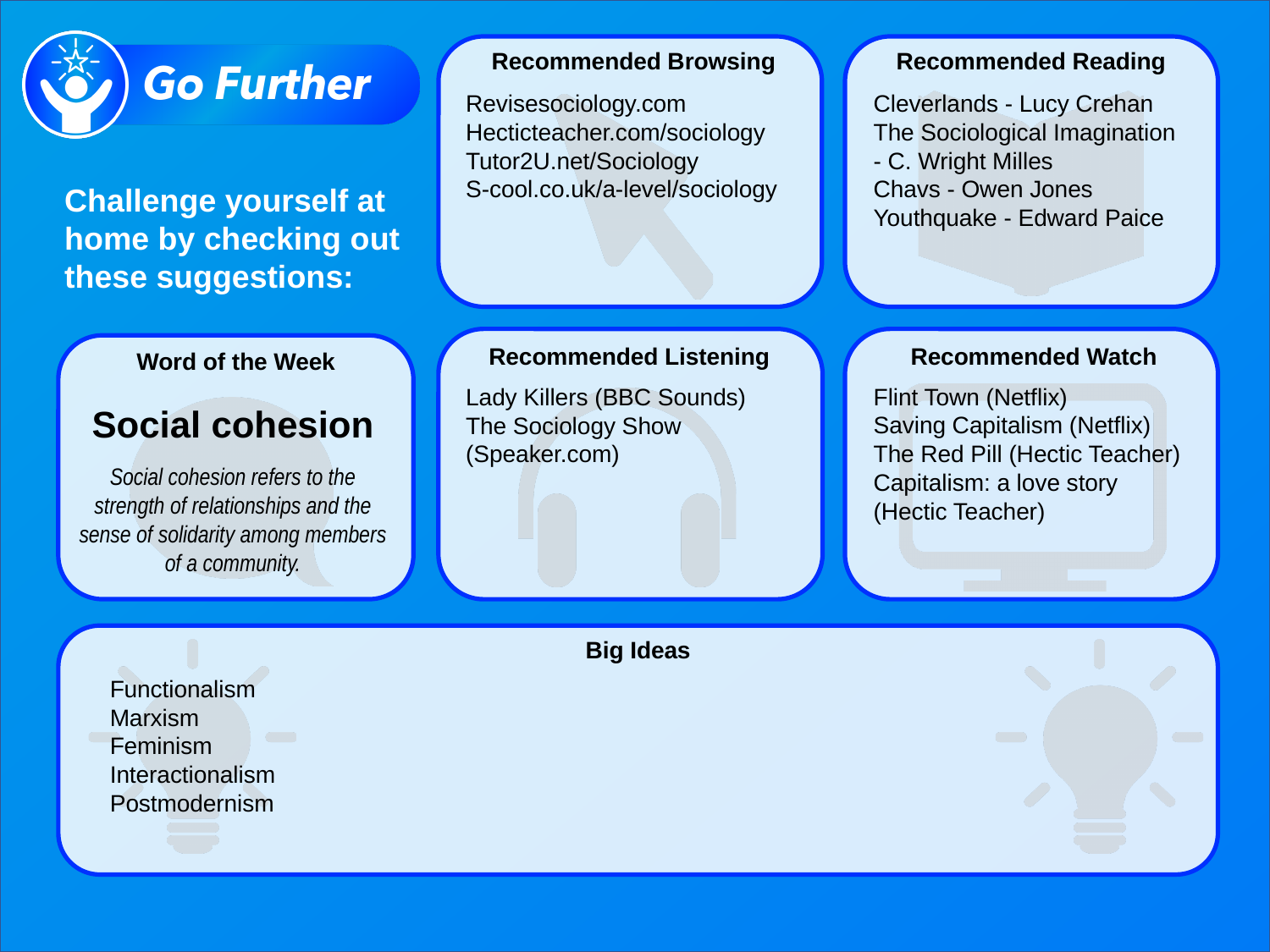

Revisesociology.com
Hecticteacher.com/sociology
Tutor2U.net/Sociology
S-cool.co.uk/a-level/sociology
Cleverlands - Lucy Crehan
The Sociological Imagination - C. Wright Milles
Chavs - Owen Jones
Youthquake - Edward Paice

Lady Killers (BBC Sounds)
The Sociology Show (Speaker.com)
Flint Town (Netflix)
Saving Capitalism (Netflix)
The Red Pill (Hectic Teacher)
Capitalism: a love story (Hectic Teacher)

Social cohesion

Social cohesion refers to the strength of relationships and the sense of solidarity among members of a community.
Functionalism
Marxism
Feminism
Interactionalism
Postmodernism